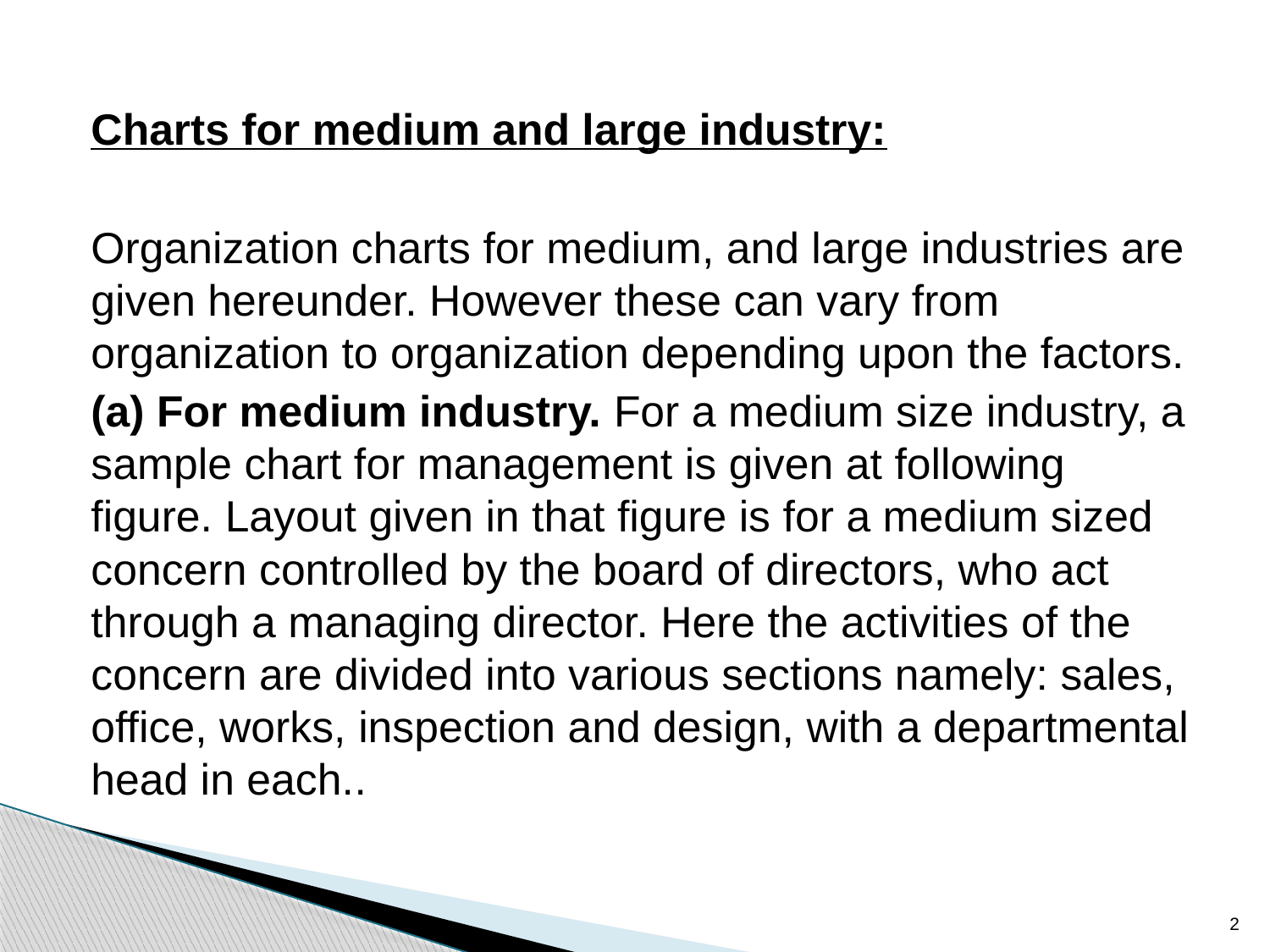

Charts for medium and large industry:

Organization charts for medium, and large industries are given hereunder. However these can vary from organization to organization depending upon the factors.
(a) For medium industry. For a medium size industry, a sample chart for management is given at following figure. Layout given in that figure is for a medium sized concern controlled by the board of directors, who act through a managing director. Here the activities of the concern are divided into various sections namely: sales, office, works, inspection and design, with a departmental head in each..
2